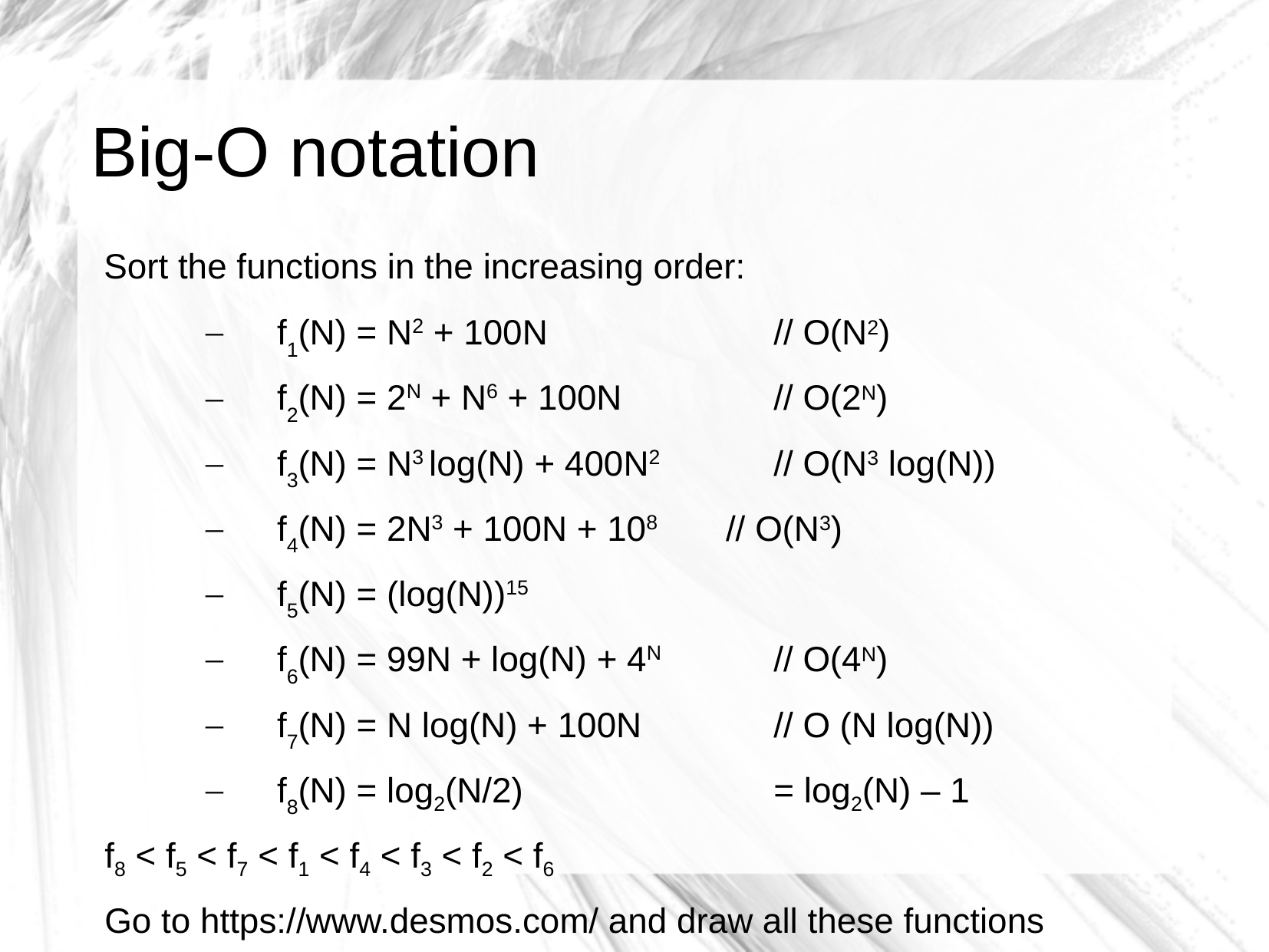

# Big-O notation
Sort the functions in the increasing order:
f1(N) = N2 + 100N				// O(N2)
f2(N) = 2N + N6 + 100N			// O(2N)
f3(N) = N3 log(N) + 400N2		// O(N3 log(N))
f4(N) = 2N3 + 100N + 108		 // O(N3)
f5(N) = (log(N))15
f6(N) = 99N + log(N) + 4N		// O(4N)
f7(N) = N log(N) + 100N			// O (N log(N))
f8(N) = log2(N/2)					= log2(N) – 1
f8 < f5 < f7 < f1 < f4 < f3 < f2 < f6
Go to https://www.desmos.com/ and draw all these functions